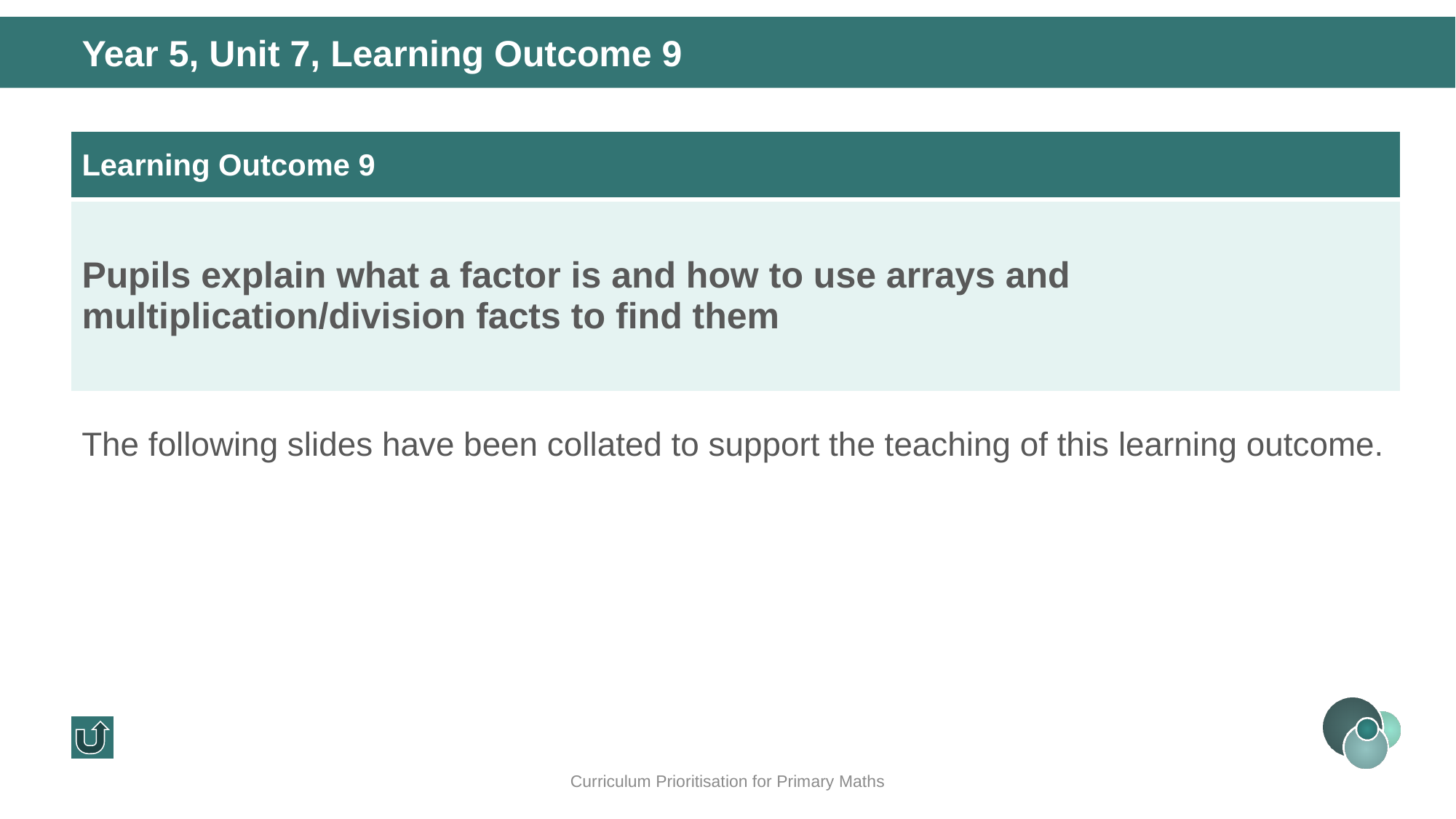

Year 5, Unit 7, Learning Outcome 9
| Learning Outcome 9 |
| --- |
| Pupils explain what a factor is and how to use arrays and multiplication/division facts to find them |
The following slides have been collated to support the teaching of this learning outcome.

Curriculum Prioritisation for Primary Maths